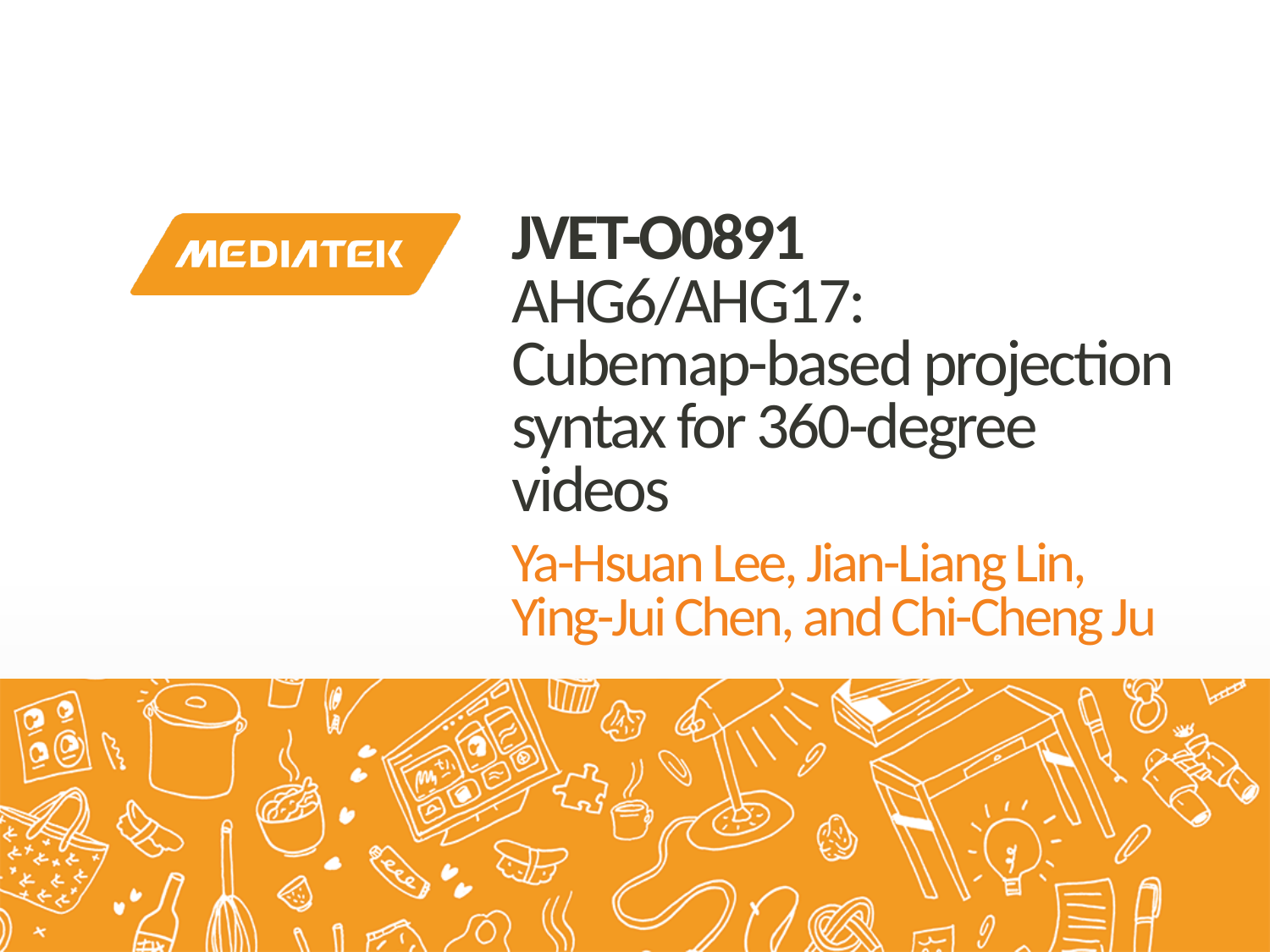

# JVET-O0891 AHG6/AHG17: Cubemap-based projection syntax for 360-degree videos
Ya-Hsuan Lee, Jian-Liang Lin, Ying-Jui Chen, and Chi-Cheng Ju